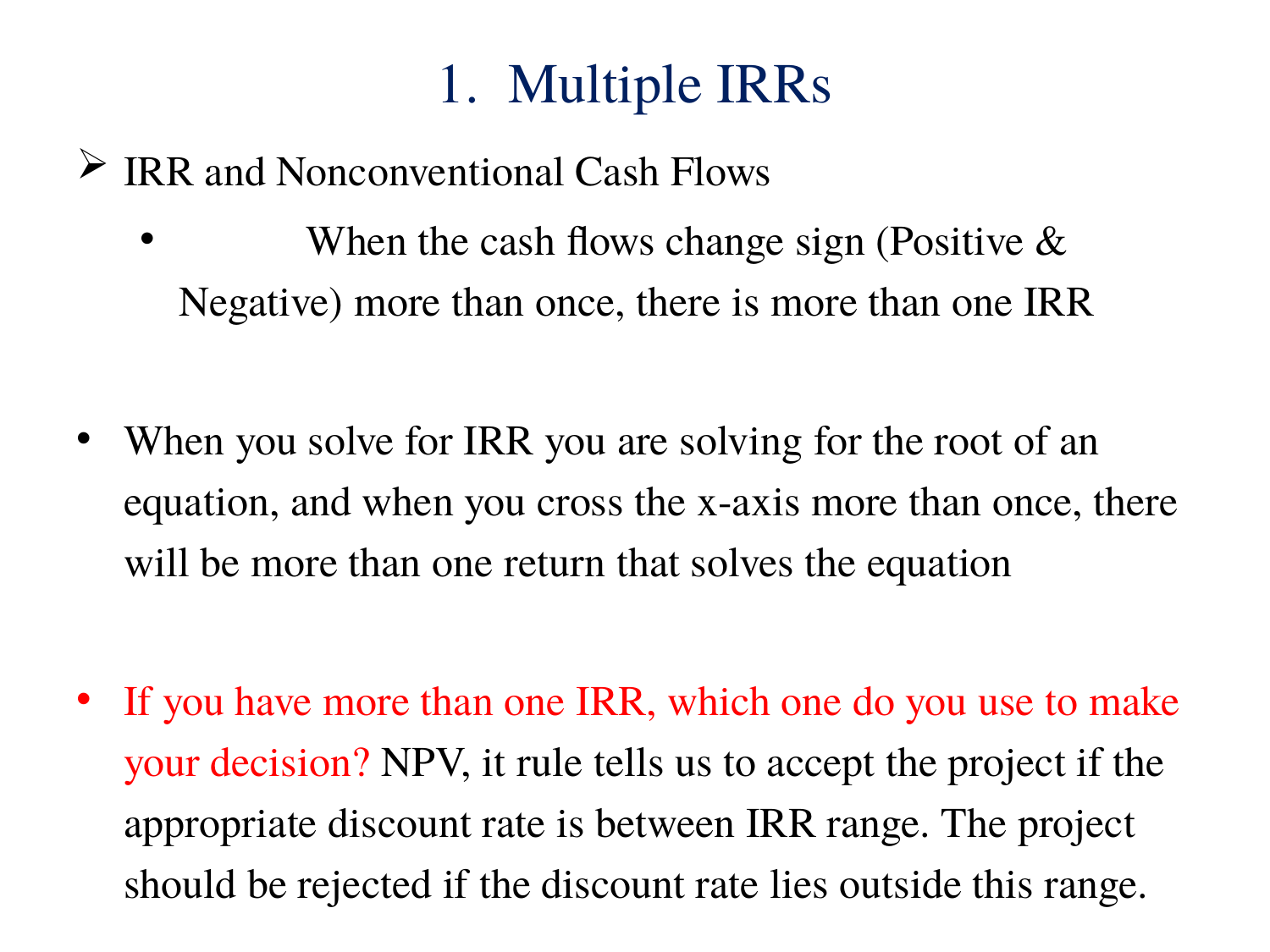

# Multiple IRRs
IRR and Nonconventional Cash Flows
	When the cash flows change sign (Positive & Negative) more than once, there is more than one IRR

When you solve for IRR you are solving for the root of an equation, and when you cross the x-axis more than once, there will be more than one return that solves the equation

If you have more than one IRR, which one do you use to make your decision? NPV, it rule tells us to accept the project if the appropriate discount rate is between IRR range. The project should be rejected if the discount rate lies outside this range.